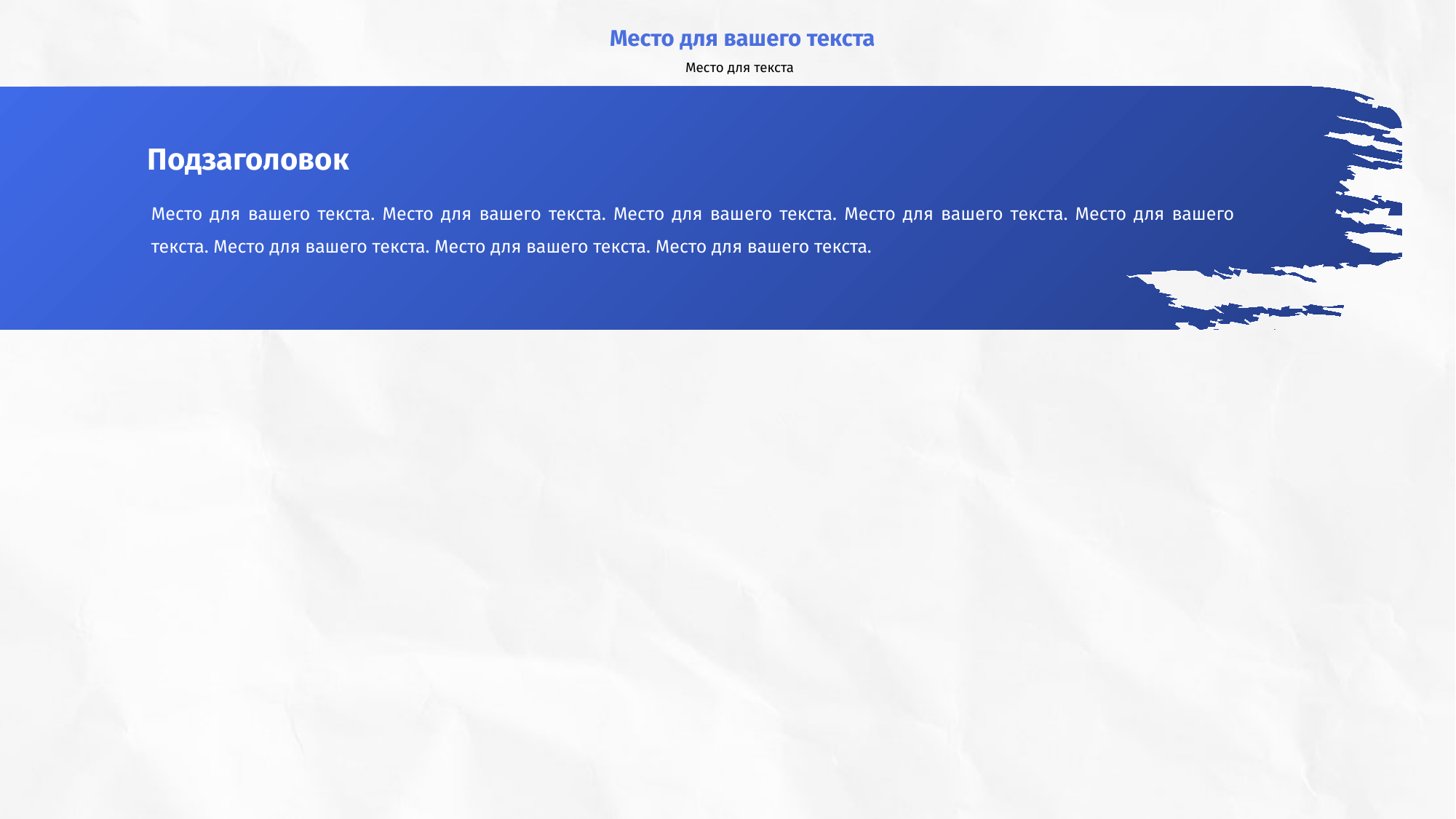

Место для вашего текста
Место для текста

Подзаголовок
Место для вашего текста. Место для вашего текста. Место для вашего текста. Место для вашего текста. Место для вашего текста. Место для вашего текста. Место для вашего текста. Место для вашего текста.